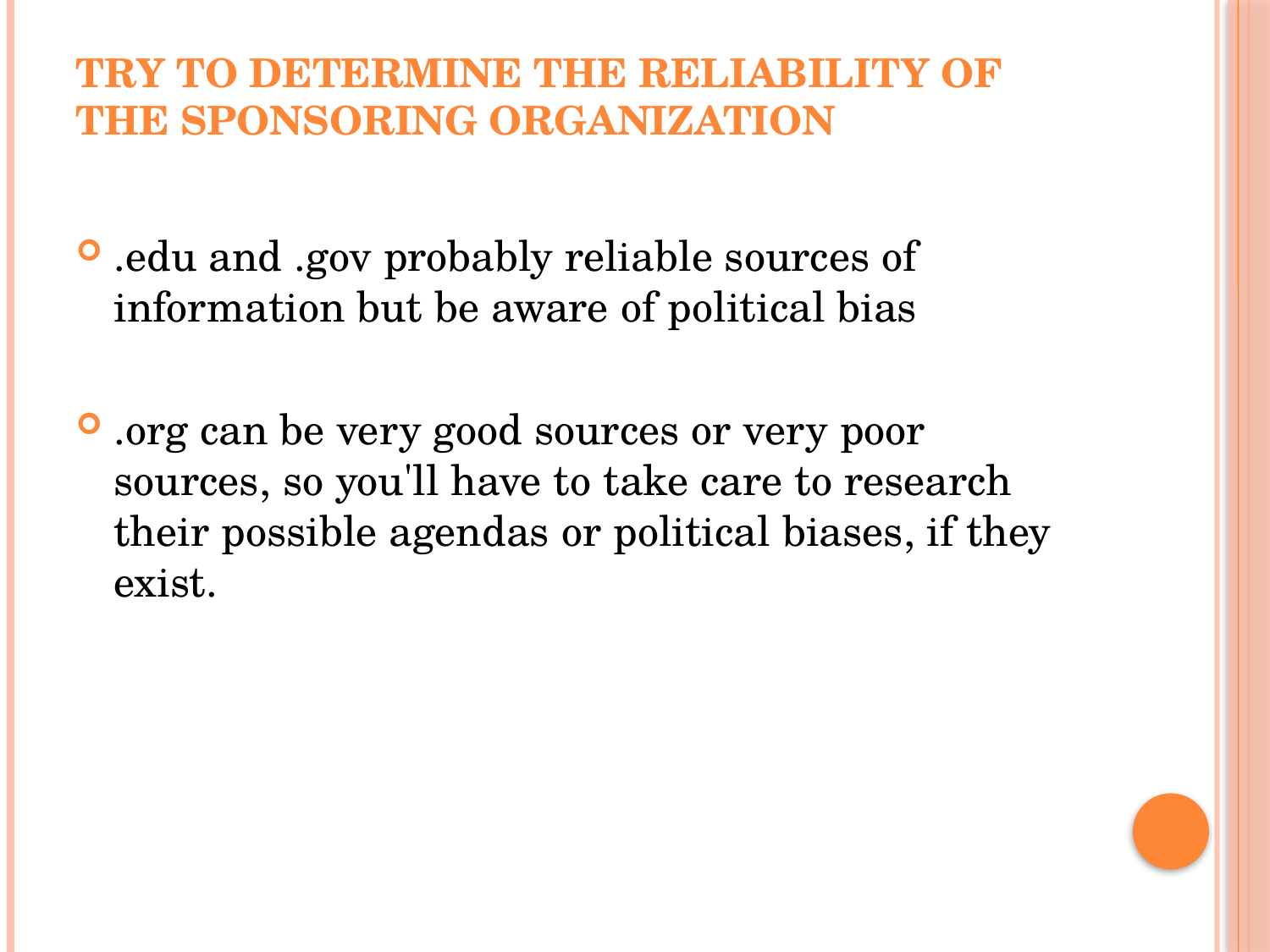

# try to determine the reliability of the sponsoring organization
.edu and .gov probably reliable sources of information but be aware of political bias

.org can be very good sources or very poor sources, so you'll have to take care to research their possible agendas or political biases, if they exist.